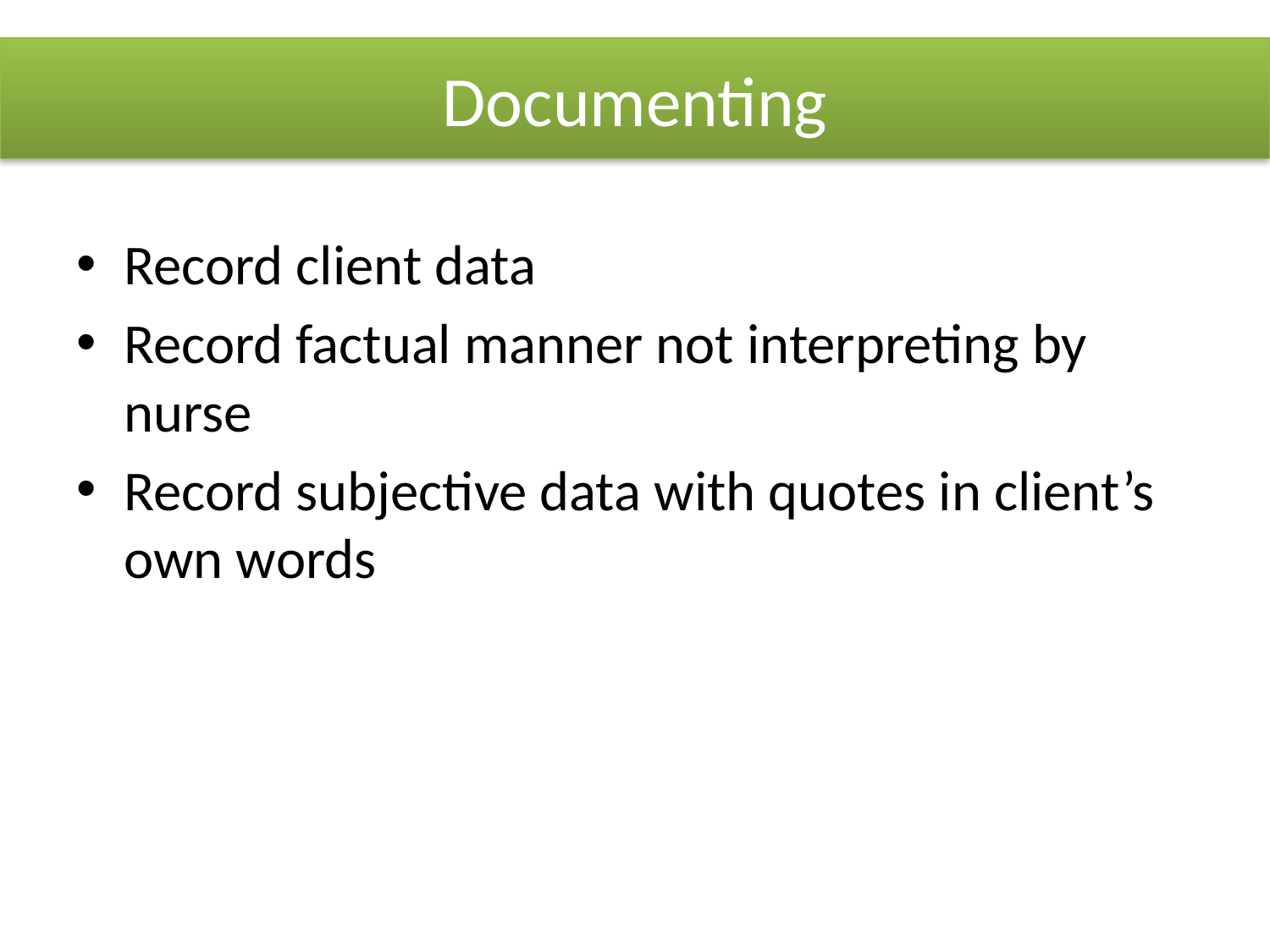

# Documenting
Record client data
Record factual manner not interpreting by nurse
Record subjective data with quotes in client’s own words